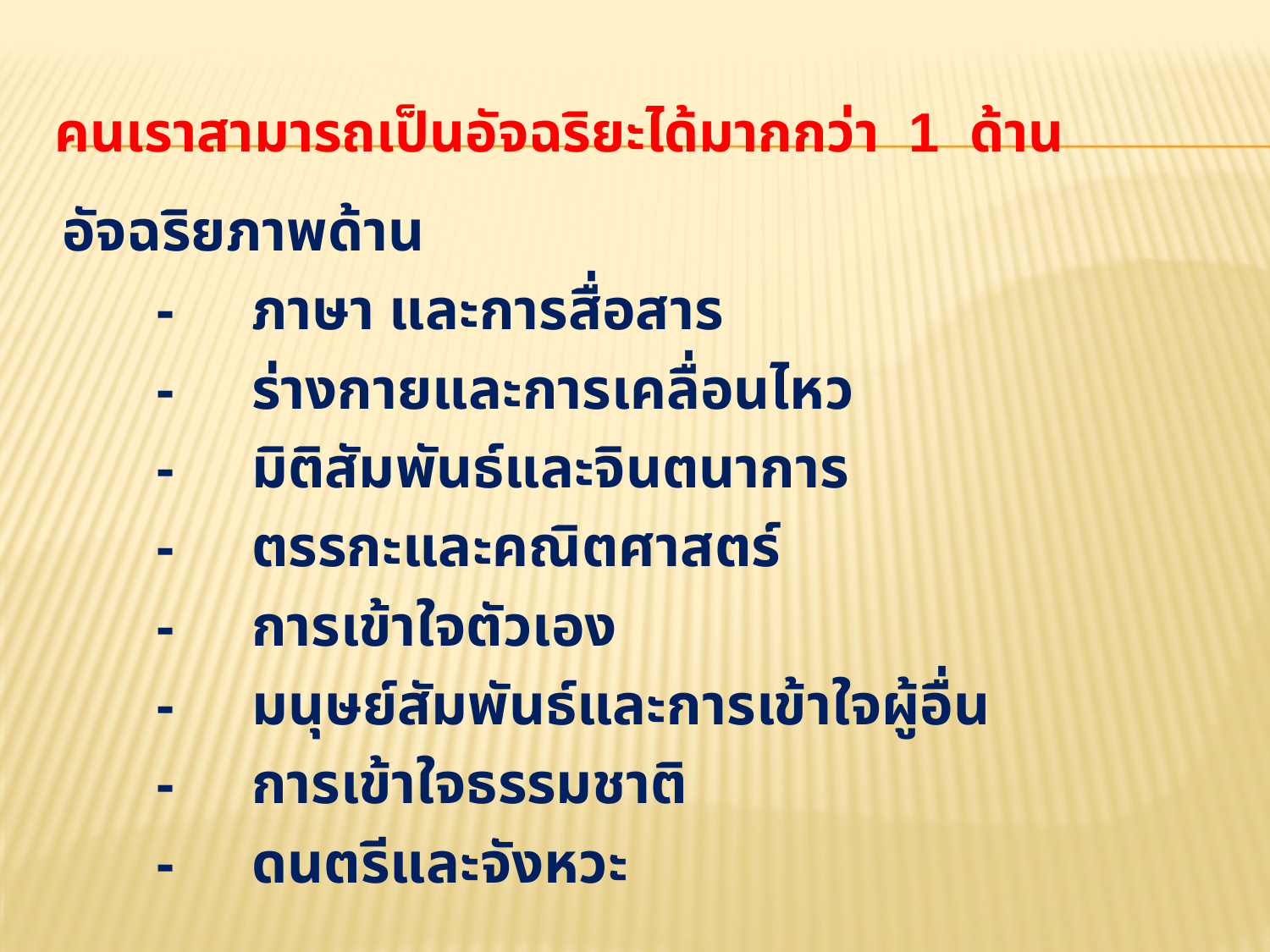

# คนเราสามารถเป็นอัจฉริยะได้มากกว่า  1  ด้าน
อัจฉริยภาพด้าน
      - 	ภาษา และการสื่อสาร
      - 	ร่างกายและการเคลื่อนไหว
      - 	มิติสัมพันธ์และจินตนาการ
      - 	ตรรกะและคณิตศาสตร์
      - 	การเข้าใจตัวเอง
      - 	มนุษย์สัมพันธ์และการเข้าใจผู้อื่น
      - 	การเข้าใจธรรมชาติ
      - 	ดนตรีและจังหวะ